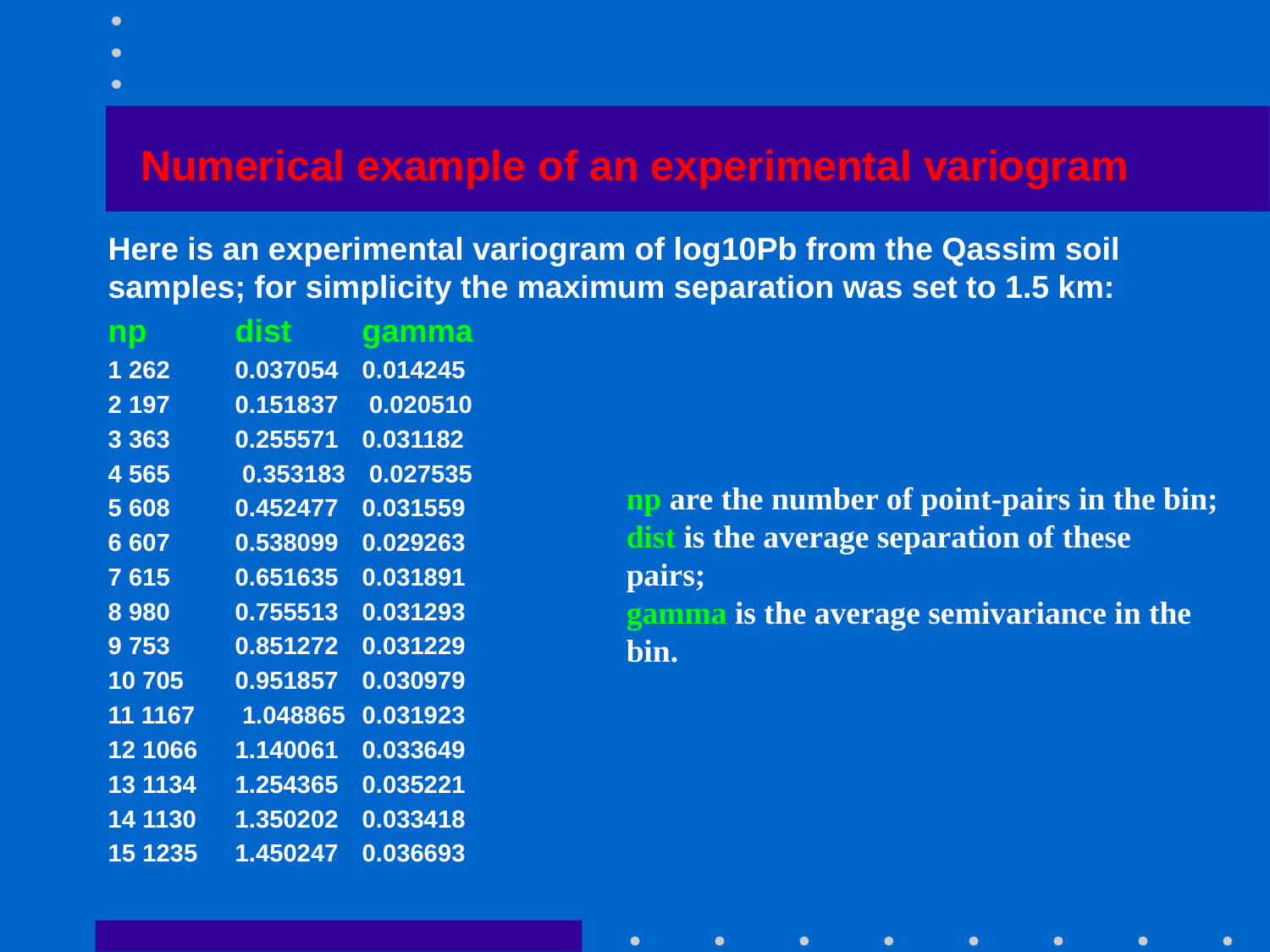

# Numerical example of an experimental variogram
Here is an experimental variogram of log10Pb from the Qassim soil samples; for simplicity the maximum separation was set to 1.5 km:
np 	dist 	gamma
1 262 	0.037054 	0.014245
2 197 	0.151837	 0.020510
3 363 	0.255571 	0.031182
4 565	 0.353183	 0.027535
5 608 	0.452477 	0.031559
6 607 	0.538099 	0.029263
7 615 	0.651635 	0.031891
8 980 	0.755513 	0.031293
9 753 	0.851272 	0.031229
10 705 	0.951857 	0.030979
11 1167	 1.048865 	0.031923
12 1066 	1.140061 	0.033649
13 1134 	1.254365 	0.035221
14 1130 	1.350202 	0.033418
15 1235 	1.450247 	0.036693

np are the number of point-pairs in the bin; dist is the average separation of these
pairs;
gamma is the average semivariance in the bin.